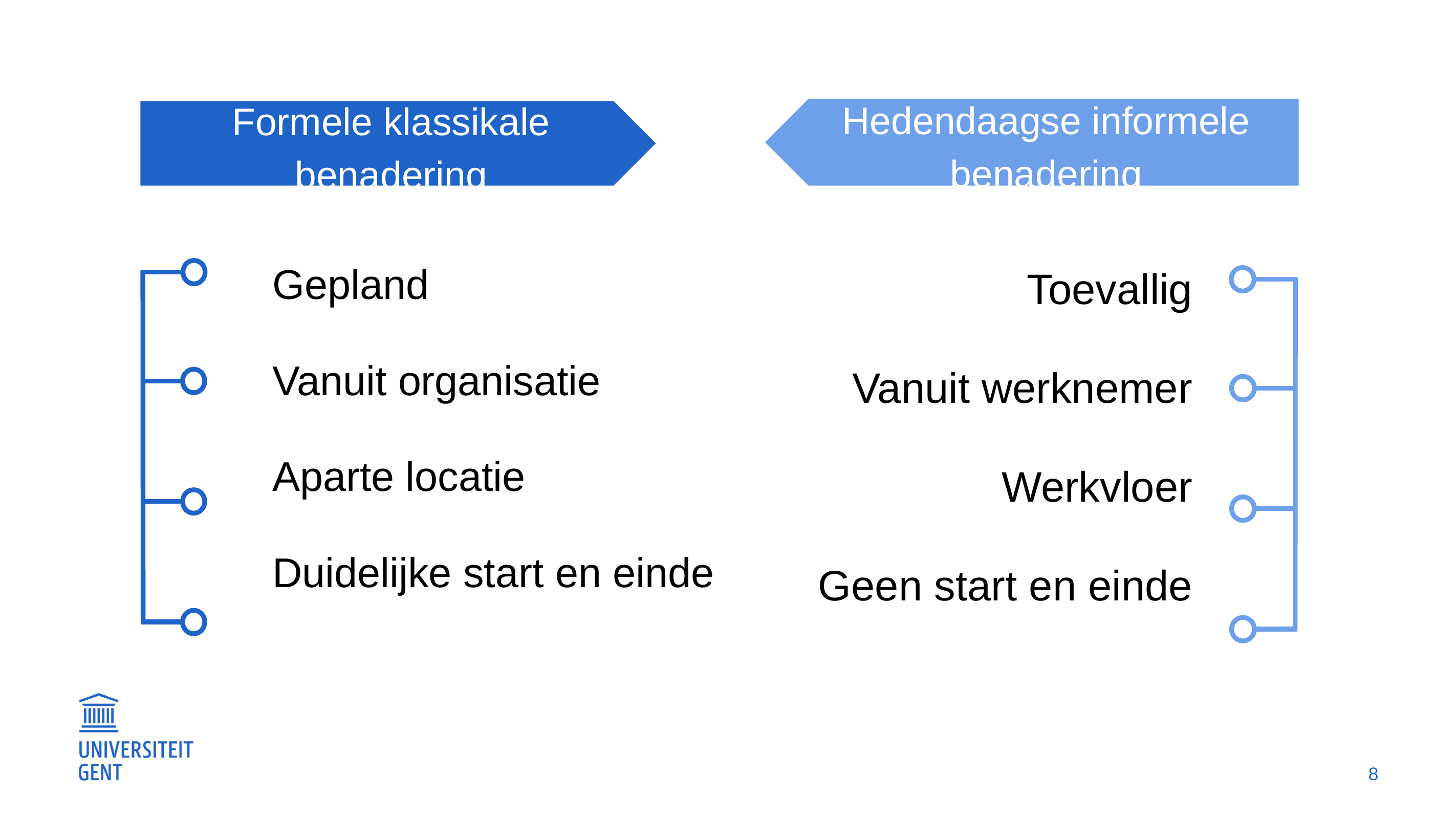

Hedendaagse informele benadering
Formele klassikale benadering
Gepland
Vanuit organisatie
Aparte locatie
Duidelijke start en einde

Toevallig
Vanuit werknemer
Werkvloer
Geen start en einde

8